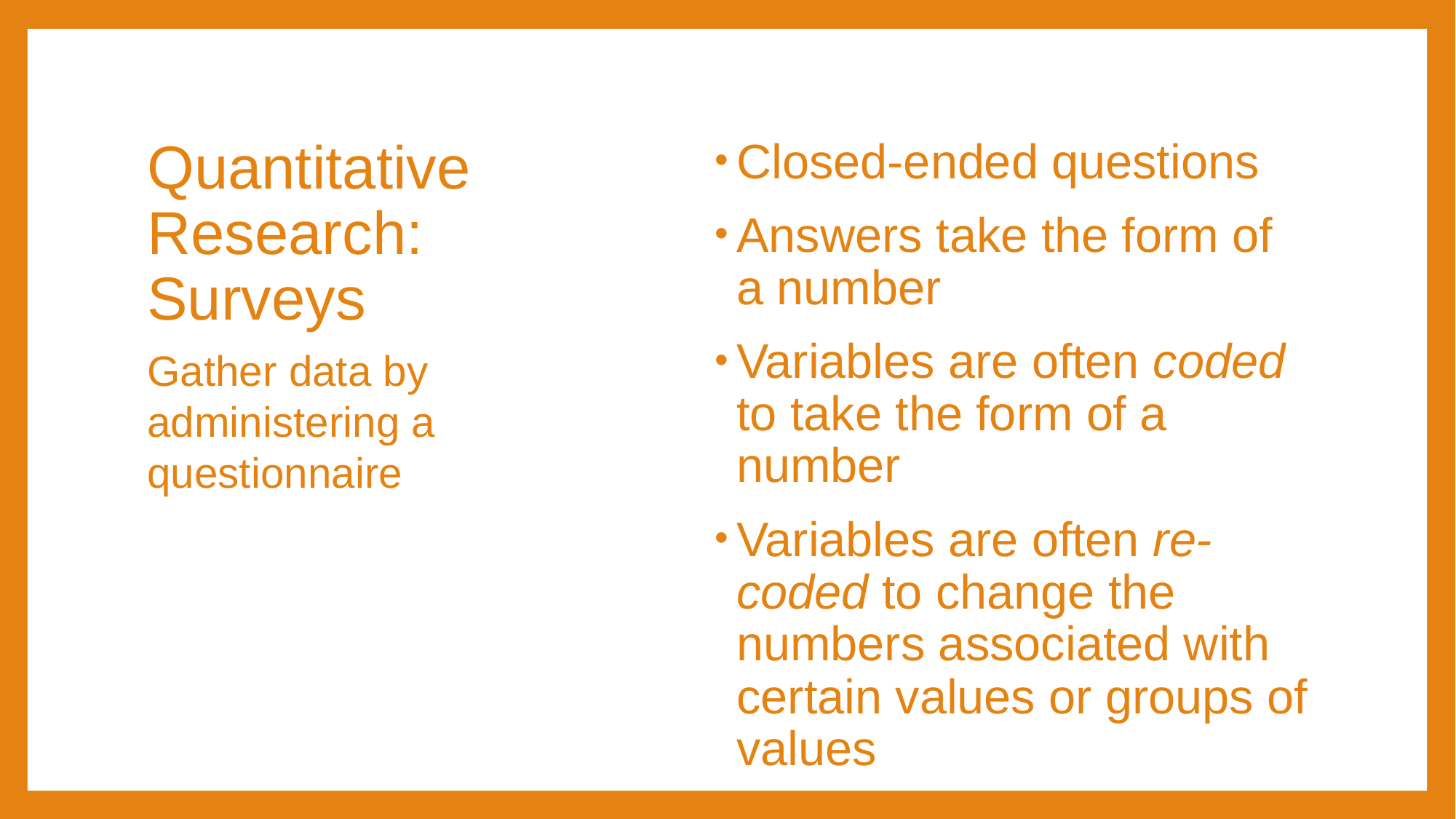

# Quantitative Research: Surveys
Closed-ended questions
Answers take the form of a number
Variables are often coded to take the form of a number
Variables are often re-coded to change the numbers associated with certain values or groups of values
Gather data by administering a questionnaire